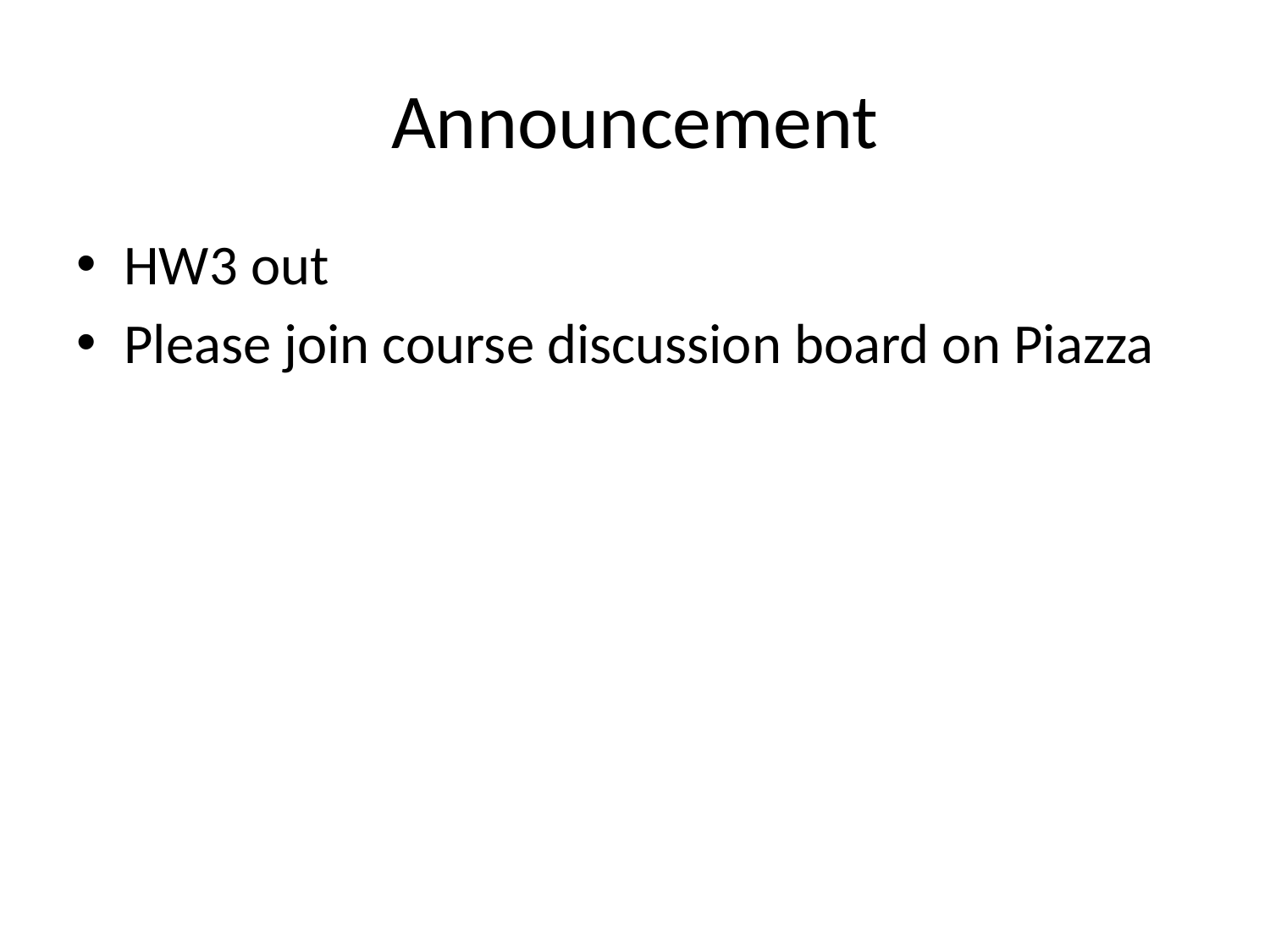

# Announcement
HW3 out
Please join course discussion board on Piazza